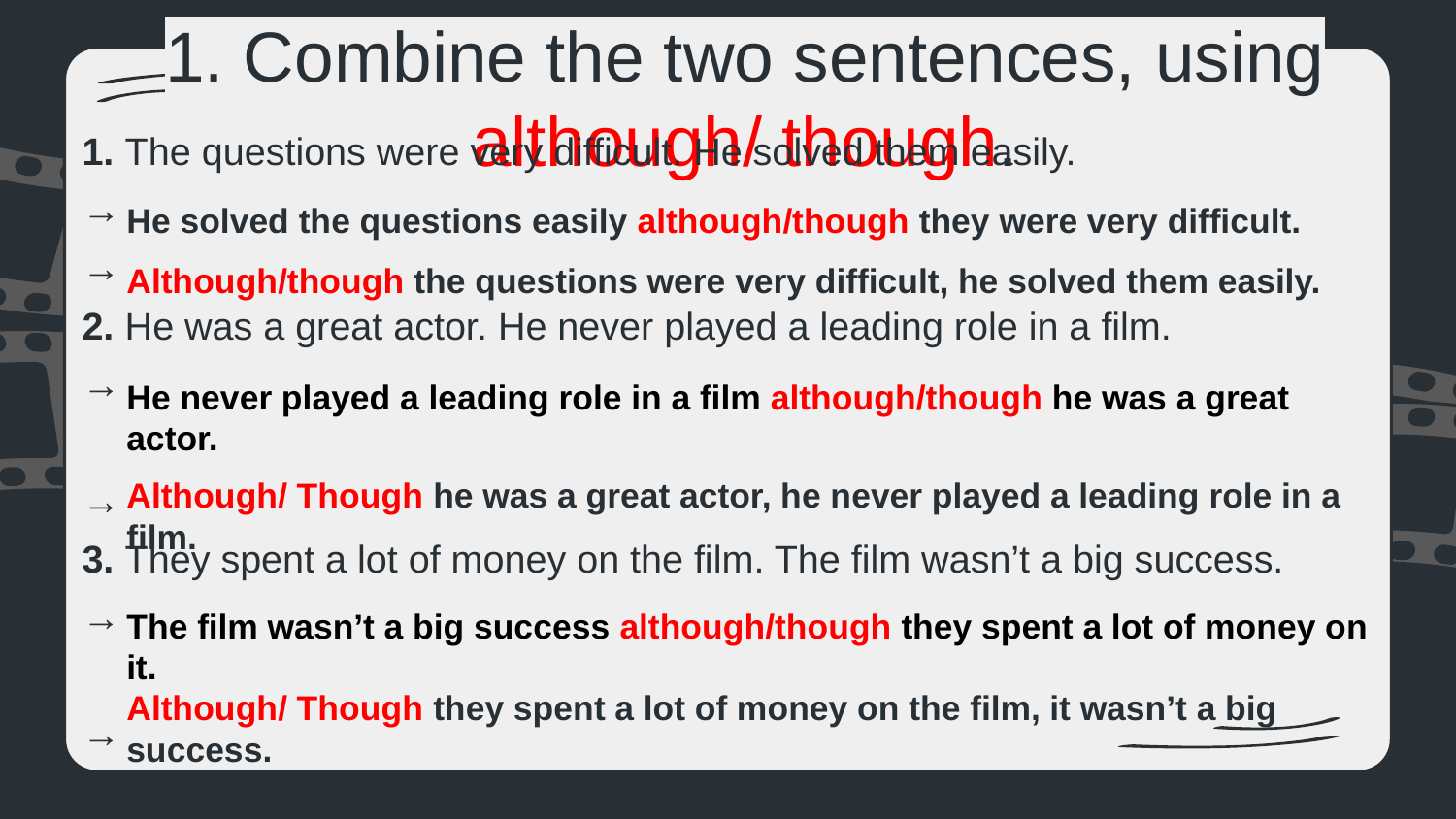

# 1. Combine the two sentences, using although/ though.
1. The questions were very difficult. He solved them easily.
→
→
2. He was a great actor. He never played a leading role in a film.
→

→
3. They spent a lot of money on the film. The film wasn’t a big success.
→

→

He solved the questions easily although/though they were very difficult.
Although/though the questions were very difficult, he solved them easily.
He never played a leading role in a film although/though he was a great actor.
Although/ Though he was a great actor, he never played a leading role in a film.
The film wasn’t a big success although/though they spent a lot of money on it.
Although/ Though they spent a lot of money on the film, it wasn’t a big success.